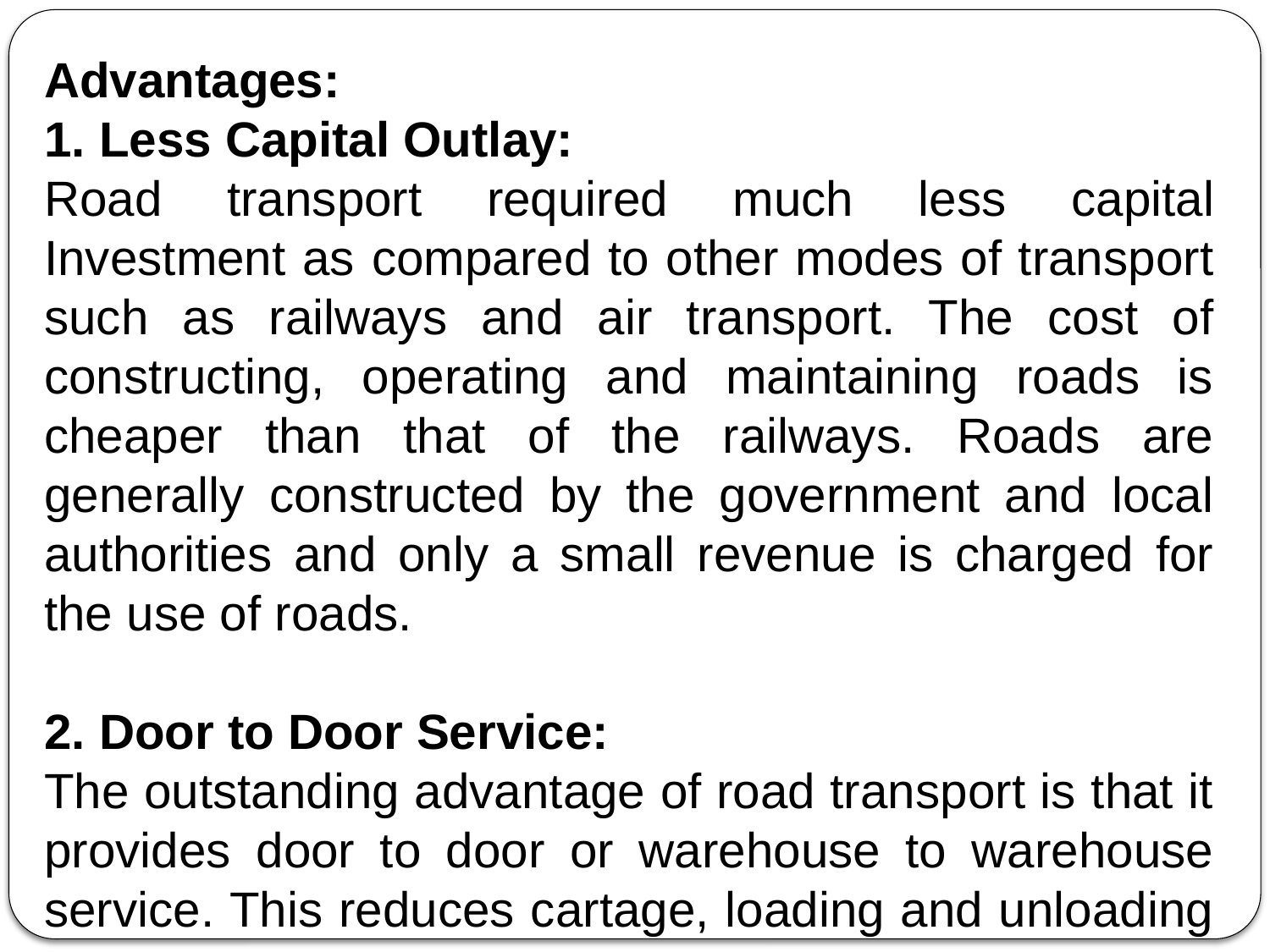

Advantages:
1. Less Capital Outlay:
Road transport required much less capital Investment as compared to other modes of transport such as railways and air transport. The cost of constructing, operating and maintaining roads is cheaper than that of the railways. Roads are generally constructed by the government and local authorities and only a small revenue is charged for the use of roads.

2. Door to Door Service:
The outstanding advantage of road transport is that it provides door to door or warehouse to warehouse service. This reduces cartage, loading and unloading expenses.